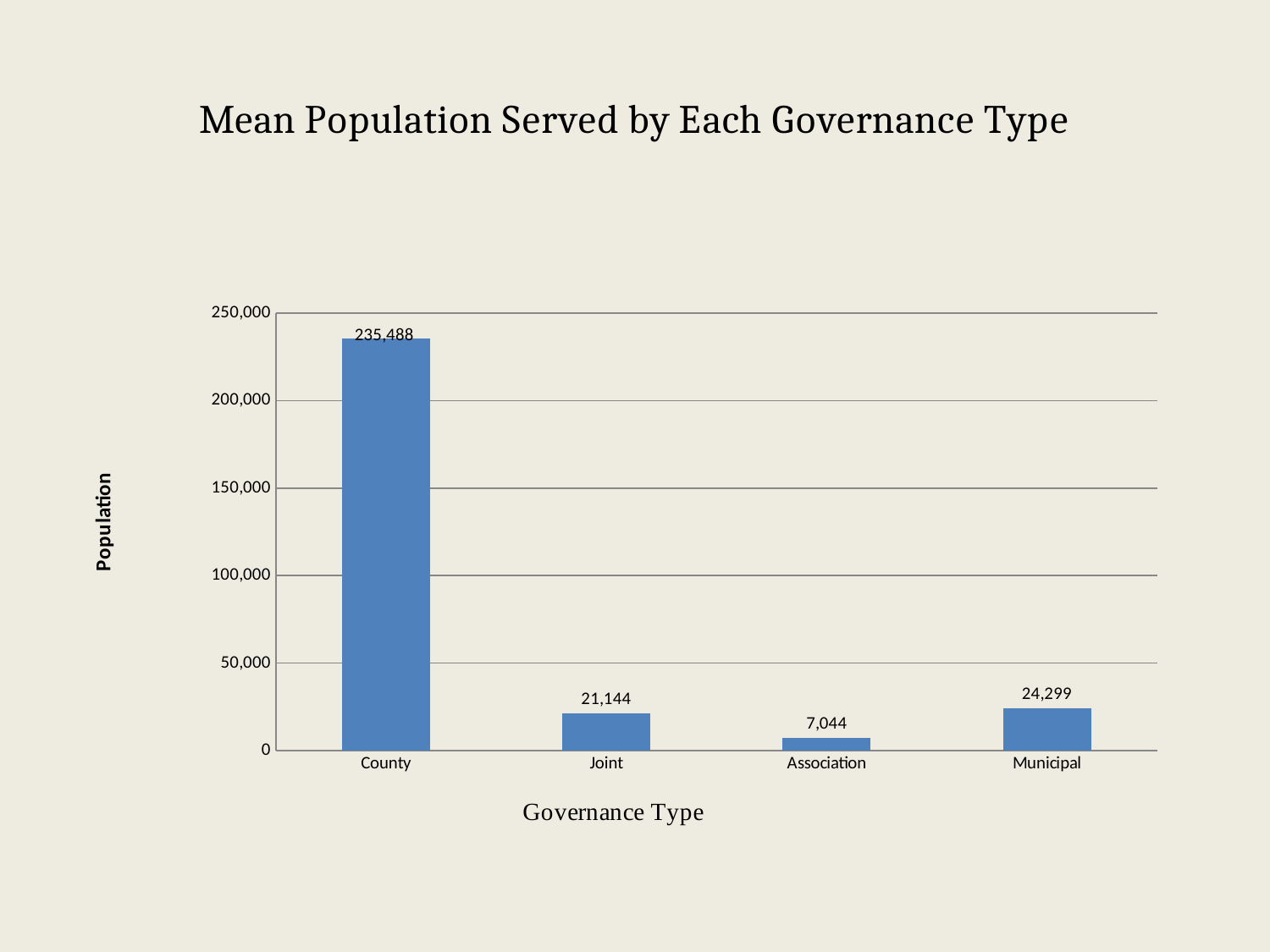

# Mean Population Served by Each Governance Type

### Chart

| Category |  |
|---|---|
| County | 235488.0 |
| Joint | 21144.0 |
| Association | 7044.0 |
| Municipal | 24299.0 |